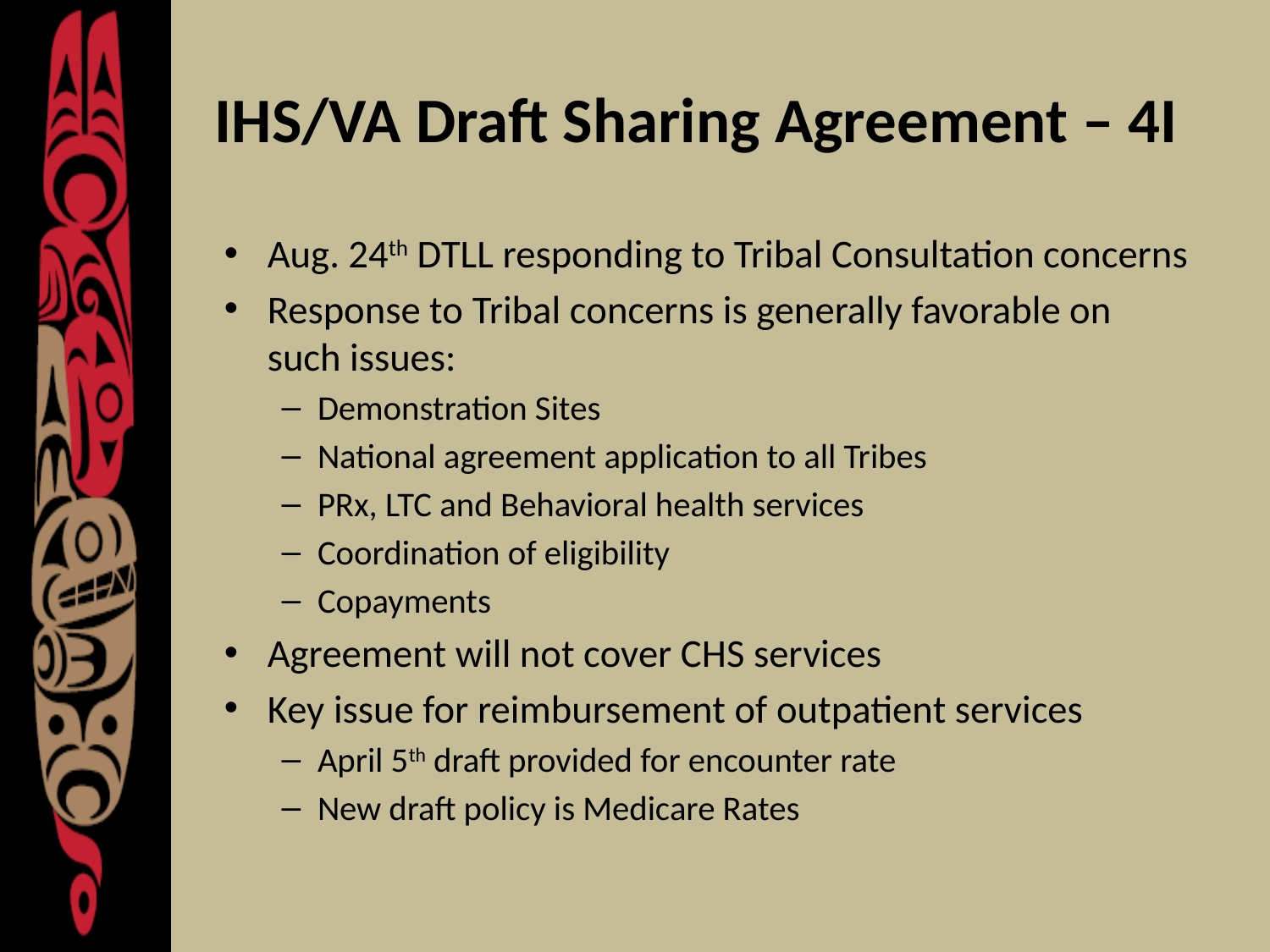

# IHS/VA Draft Sharing Agreement – 4I
Aug. 24th DTLL responding to Tribal Consultation concerns
Response to Tribal concerns is generally favorable on such issues:
Demonstration Sites
National agreement application to all Tribes
PRx, LTC and Behavioral health services
Coordination of eligibility
Copayments
Agreement will not cover CHS services
Key issue for reimbursement of outpatient services
April 5th draft provided for encounter rate
New draft policy is Medicare Rates